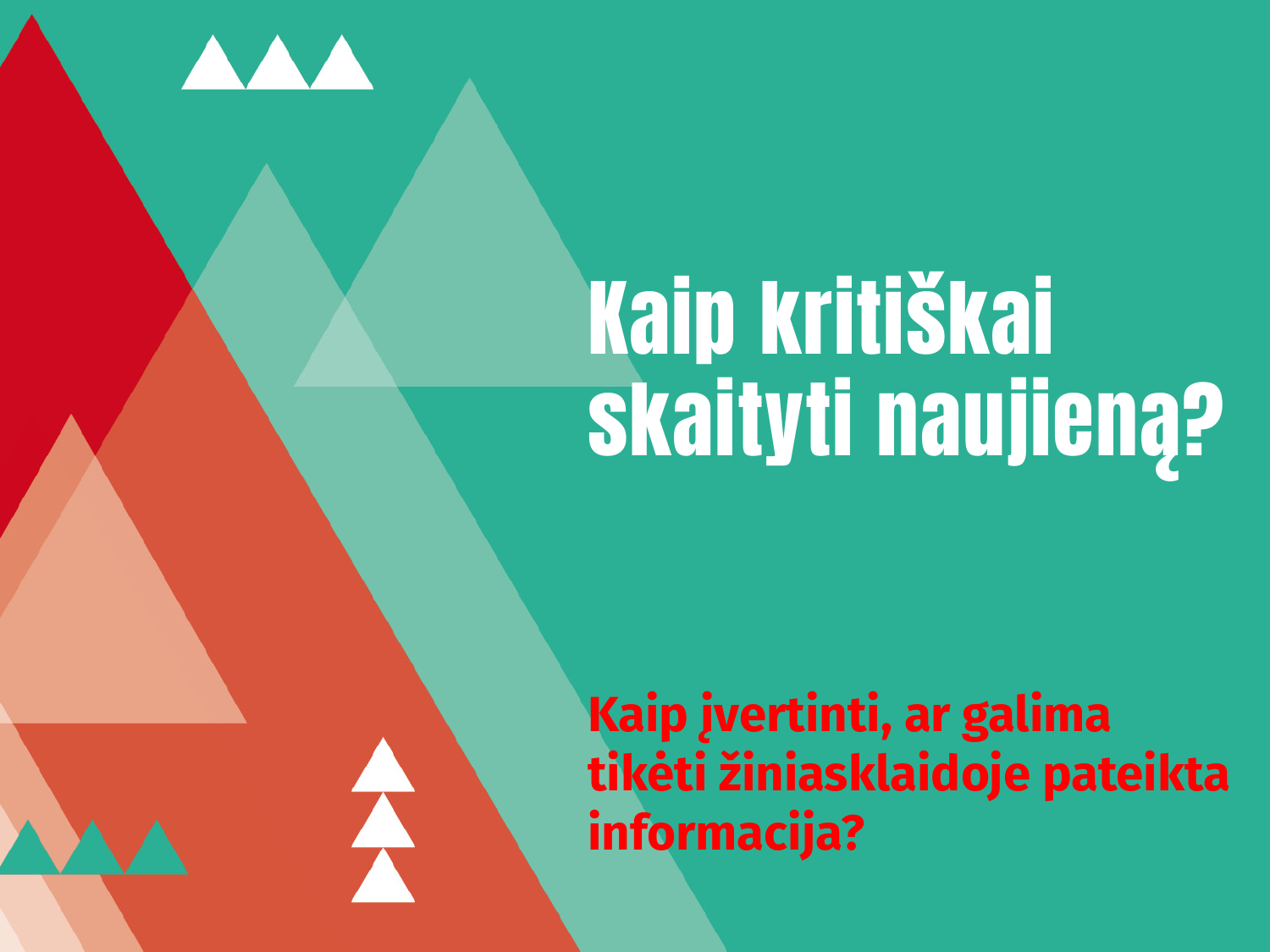

# Kaip kritiškai skaityti naujieną?
Kaip įvertinti, ar galima tikėti žiniasklaidoje pateikta informacija?